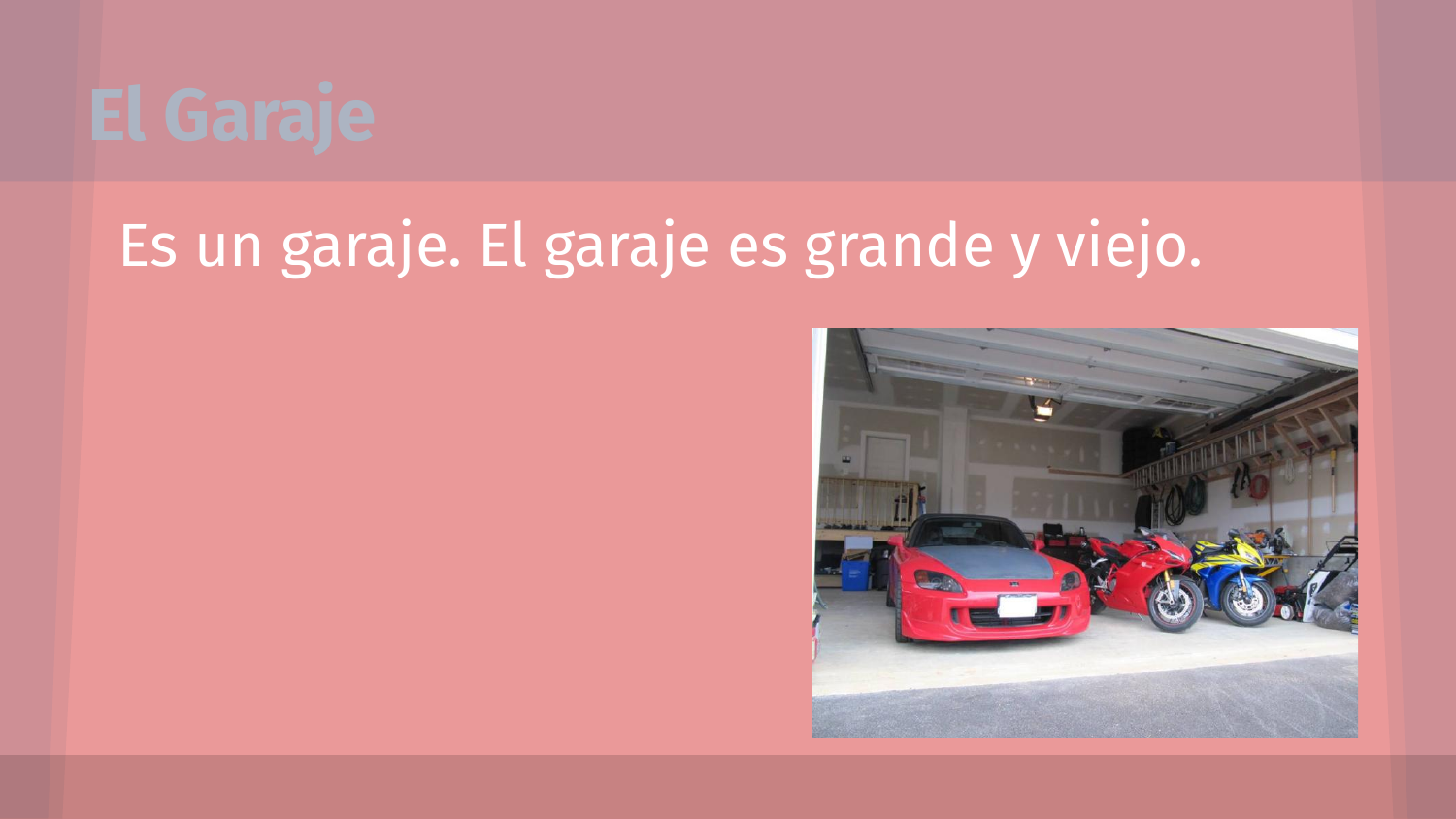

# El Garaje
Es un garaje. El garaje es grande y viejo.